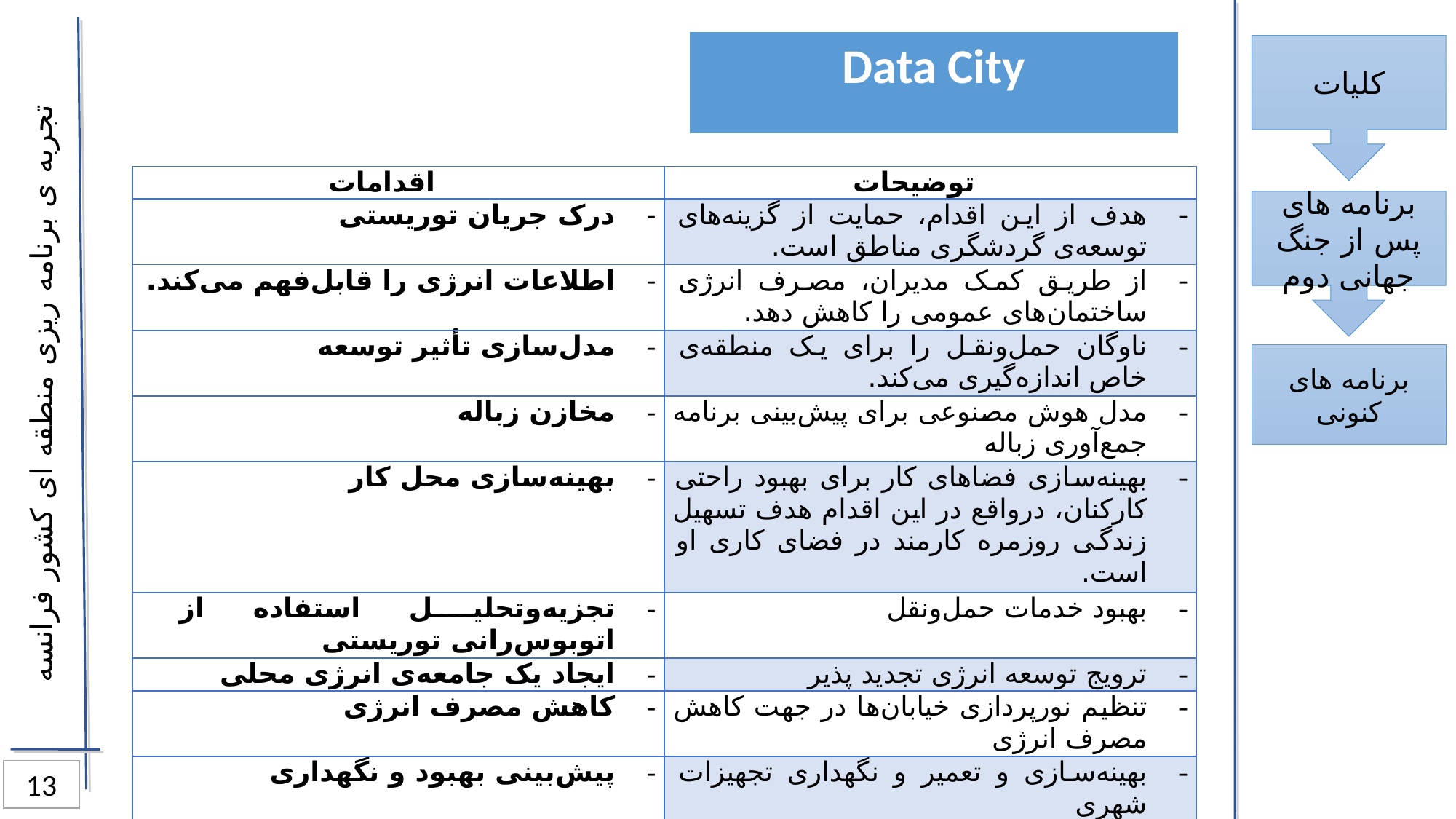

Data City
کلیات
| اقدامات | توضیحات |
| --- | --- |
| درک جریان توریستی | هدف از این اقدام، حمایت از گزینه‌های توسعه‌ی گردشگری مناطق است. |
| اطلاعات انرژی را قابل‌فهم می‌کند. | از طریق کمک مدیران، مصرف انرژی ساختمان‌های عمومی را کاهش دهد. |
| مدل‌سازی تأثیر توسعه | ناوگان حمل‌ونقل را برای یک منطقه‌ی خاص اندازه‌گیری می‌کند. |
| مخازن زباله | مدل هوش مصنوعی برای پیش‌بینی برنامه جمع‌آوری زباله |
| بهینه‌سازی محل کار | بهینه‌سازی فضاهای کار برای بهبود راحتی کارکنان، درواقع در این اقدام هدف تسهیل زندگی روزمره کارمند در فضای کاری او است. |
| تجزیه‌وتحلیل استفاده از اتوبوس‌رانی توریستی | بهبود خدمات حمل‌ونقل |
| ایجاد یک جامعه‌ی انرژی محلی | ترویج توسعه انرژی تجدید پذیر |
| کاهش مصرف انرژی | تنظیم نورپردازی خیابان‌ها در جهت کاهش مصرف انرژی |
| پیش‌بینی بهبود و نگهداری | بهینه‌سازی و تعمیر و نگهداری تجهیزات شهری |
| پاسخ به نیازها | اقتباس برنامه‌ریزی برای رفع نیازهای بیان‌شده شهروندان |
برنامه های پس از جنگ جهانی دوم
برنامه های کنونی
تجربه ی برنامه ریزی منطقه ای کشور فرانسه

13